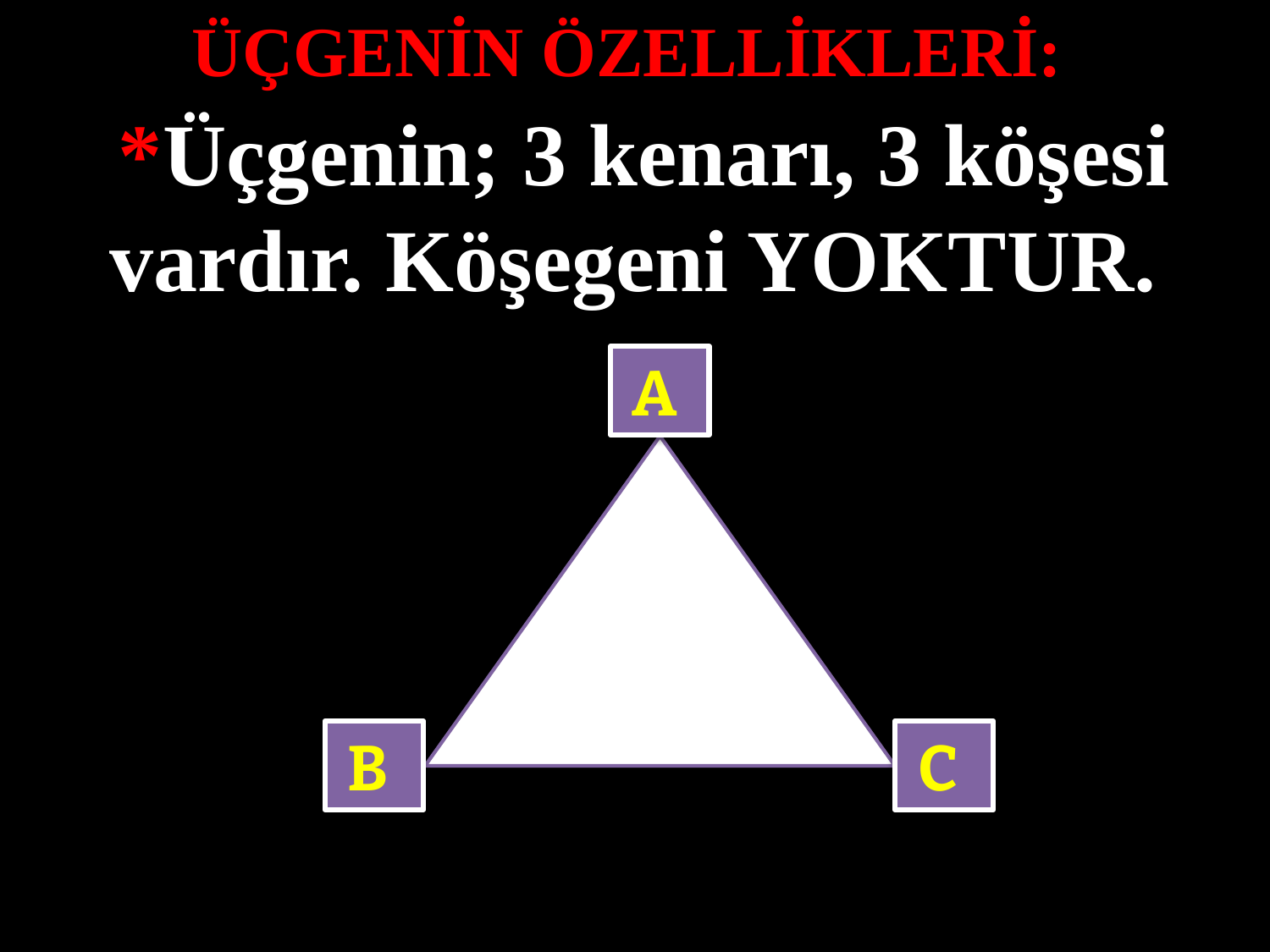

ÜÇGENİN ÖZELLİKLERİ:
*Üçgenin; 3 kenarı, 3 köşesi vardır. Köşegeni YOKTUR.
#
A

B
C